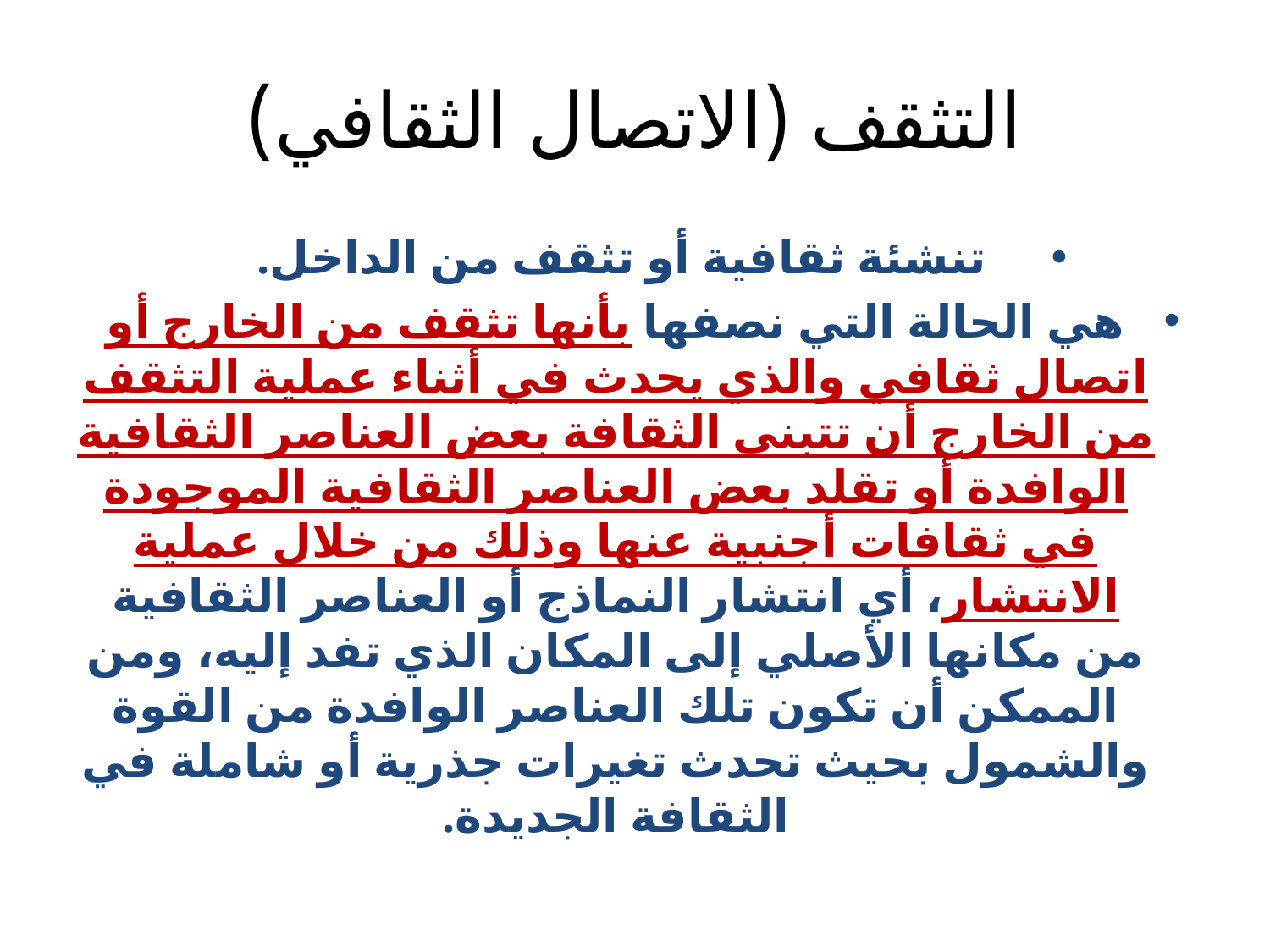

# التثقف (الاتصال الثقافي)
تنشئة ثقافية أو تثقف من الداخل.
هي الحالة التي نصفها بأنها تثقف من الخارج أو اتصال ثقافي والذي يحدث في أثناء عملية التثقف من الخارج أن تتبنى الثقافة بعض العناصر الثقافية الوافدة أو تقلد بعض العناصر الثقافية الموجودة في ثقافات أجنبية عنها وذلك من خلال عملية الانتشار، أي انتشار النماذج أو العناصر الثقافية من مكانها الأصلي إلى المكان الذي تفد إليه، ومن الممكن أن تكون تلك العناصر الوافدة من القوة والشمول بحيث تحدث تغيرات جذرية أو شاملة في الثقافة الجديدة.